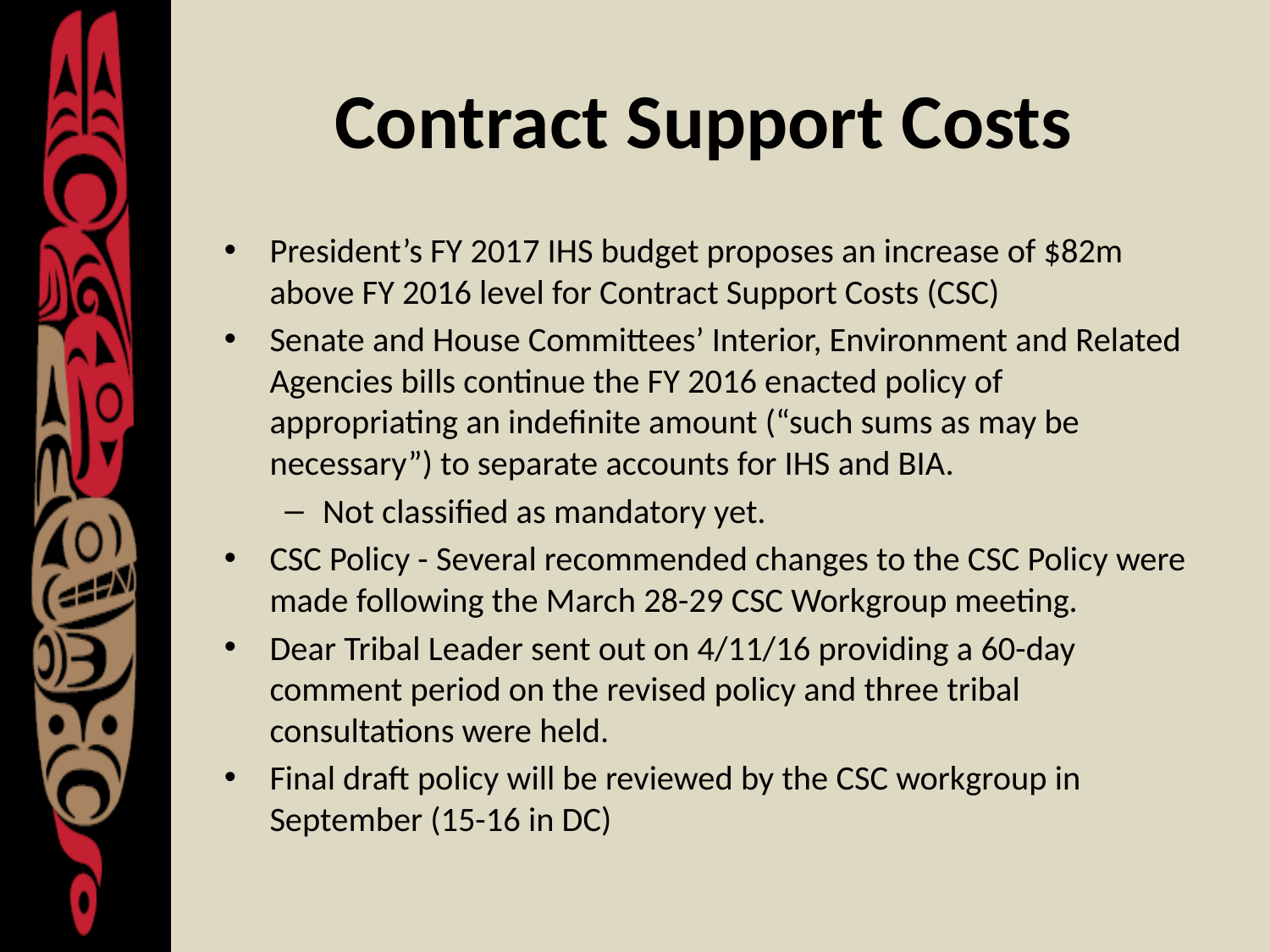

# Contract Support Costs
President’s FY 2017 IHS budget proposes an increase of $82m above FY 2016 level for Contract Support Costs (CSC)
Senate and House Committees’ Interior, Environment and Related Agencies bills continue the FY 2016 enacted policy of appropriating an indefinite amount (“such sums as may be necessary”) to separate accounts for IHS and BIA.
Not classified as mandatory yet.
CSC Policy - Several recommended changes to the CSC Policy were made following the March 28-29 CSC Workgroup meeting.
Dear Tribal Leader sent out on 4/11/16 providing a 60-day comment period on the revised policy and three tribal consultations were held.
Final draft policy will be reviewed by the CSC workgroup in September (15-16 in DC)